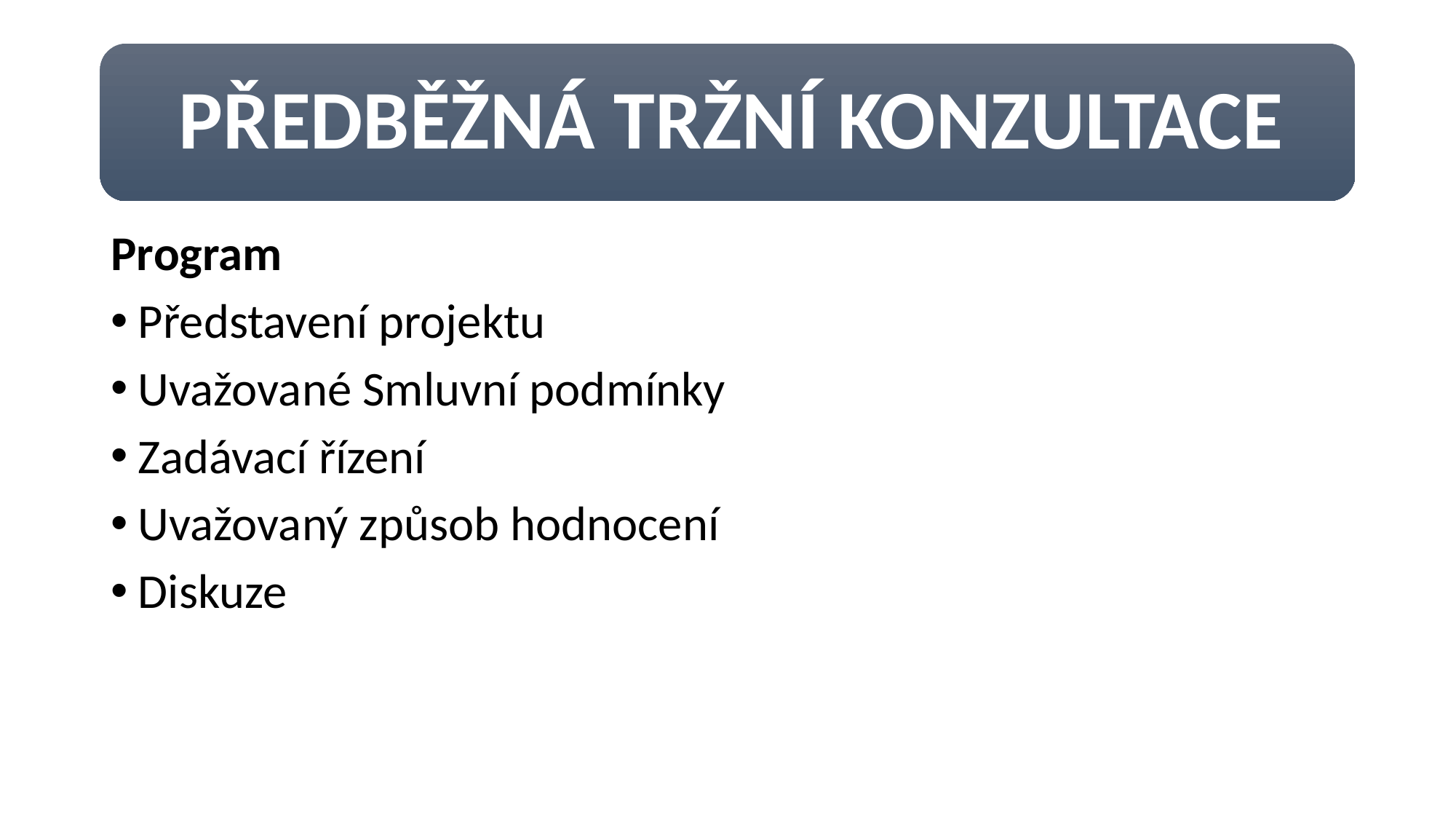

Předběžná tržní konzultace
Program
Představení projektu
Uvažované Smluvní podmínky
Zadávací řízení
Uvažovaný způsob hodnocení
Diskuze